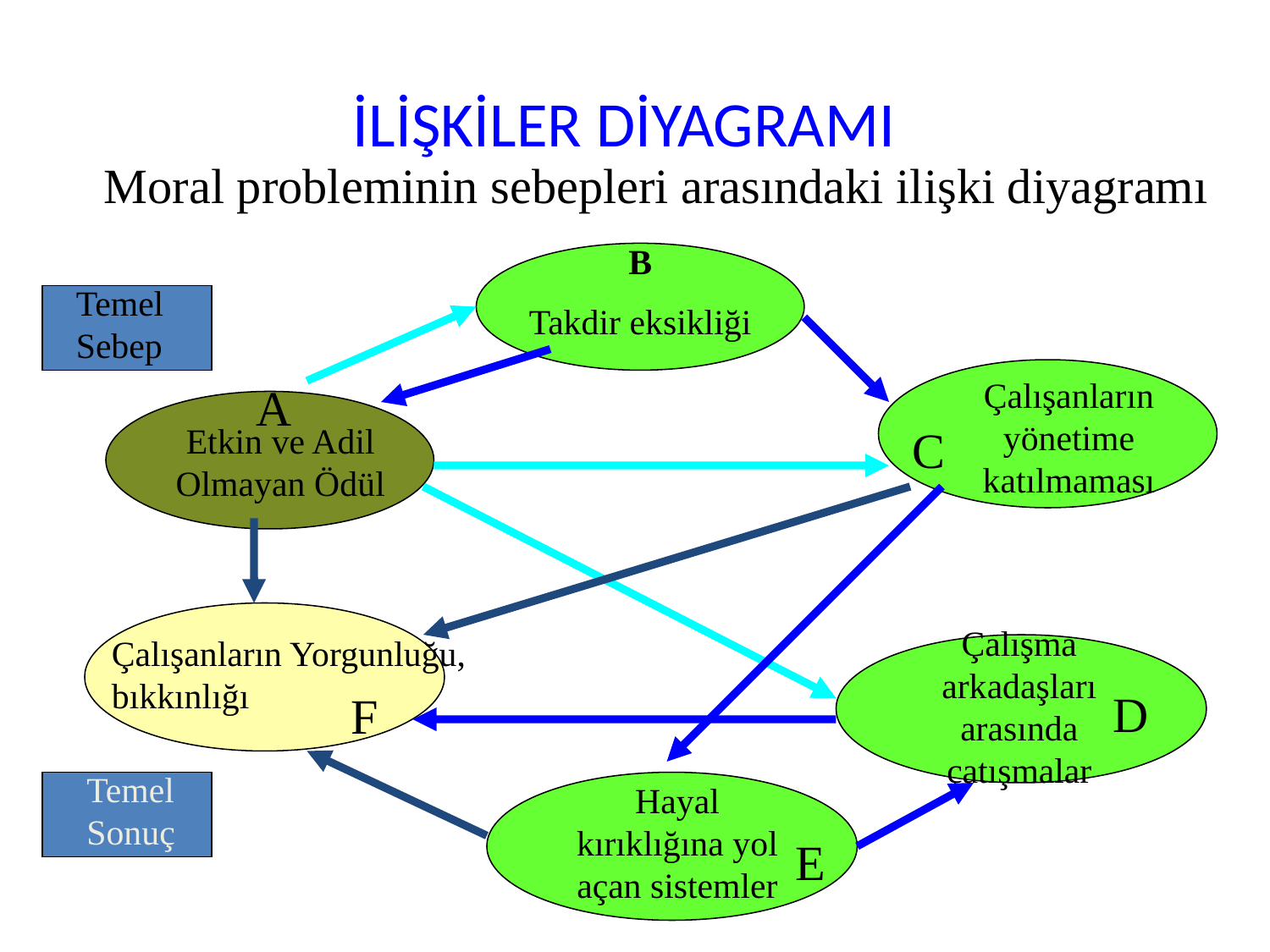

# İLİŞKİLER DİYAGRAMI
Moral probleminin sebepleri arasındaki ilişki diyagramı
B
Takdir eksikliği

Temel Sebep

Çalışanların yönetime katılmaması
A

Etkin ve Adil Olmayan Ödül
C

Çalışma arkadaşları arasında çatışmalar
Hayal kırıklığına yol açan sistemler
Çalışanların Yorgunluğu, bıkkınlığı

D
F

Temel Sonuç

Hayal kırıklığına yol açan sistemler

E